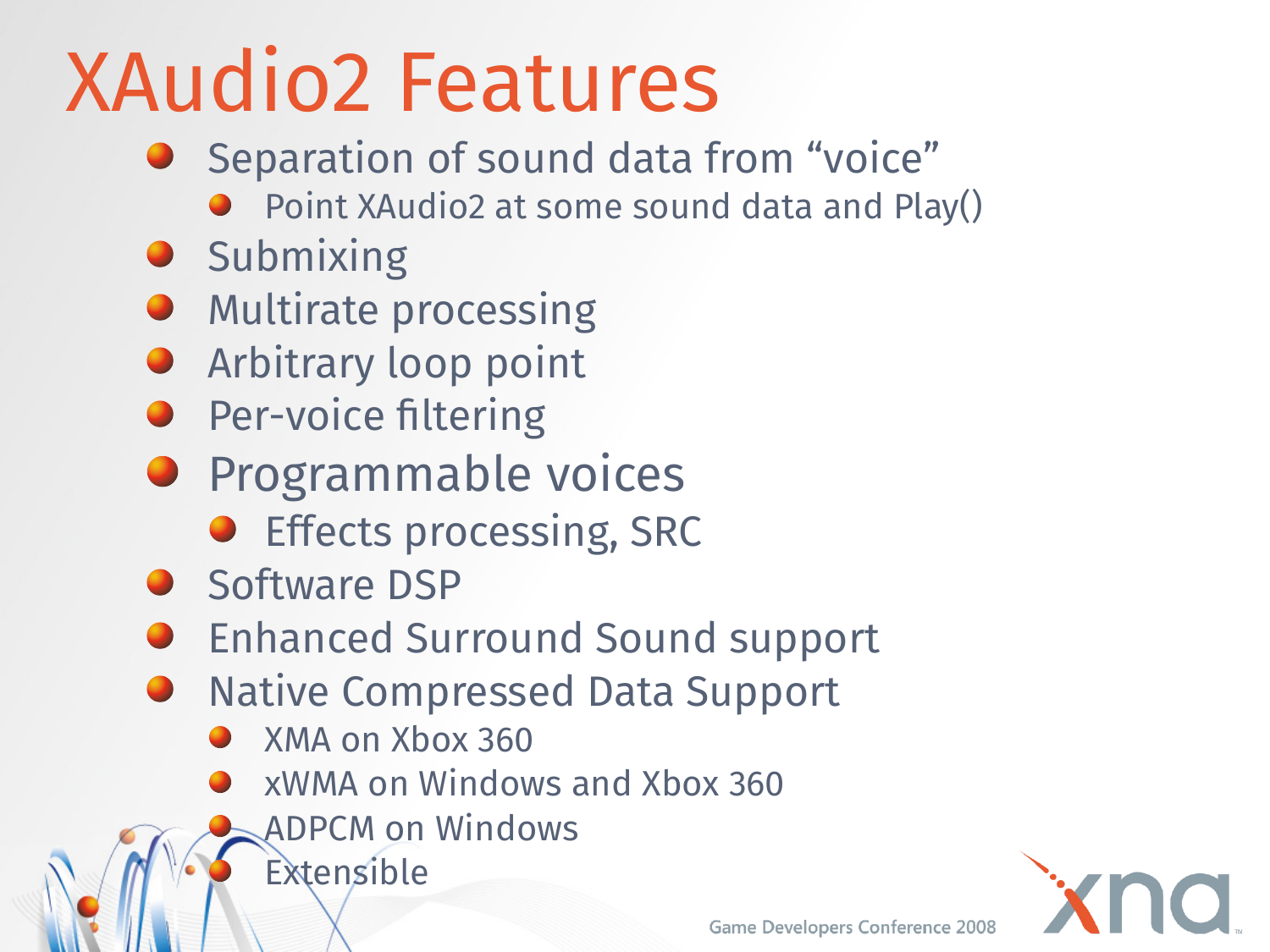

# XAudio2 Features
Separation of sound data from “voice”
Point XAudio2 at some sound data and Play()
Submixing
Multirate processing
Arbitrary loop point
Per-voice filtering
Programmable voices
Effects processing, SRC
Software DSP
Enhanced Surround Sound support
Native Compressed Data Support
XMA on Xbox 360
xWMA on Windows and Xbox 360
ADPCM on Windows
Extensible